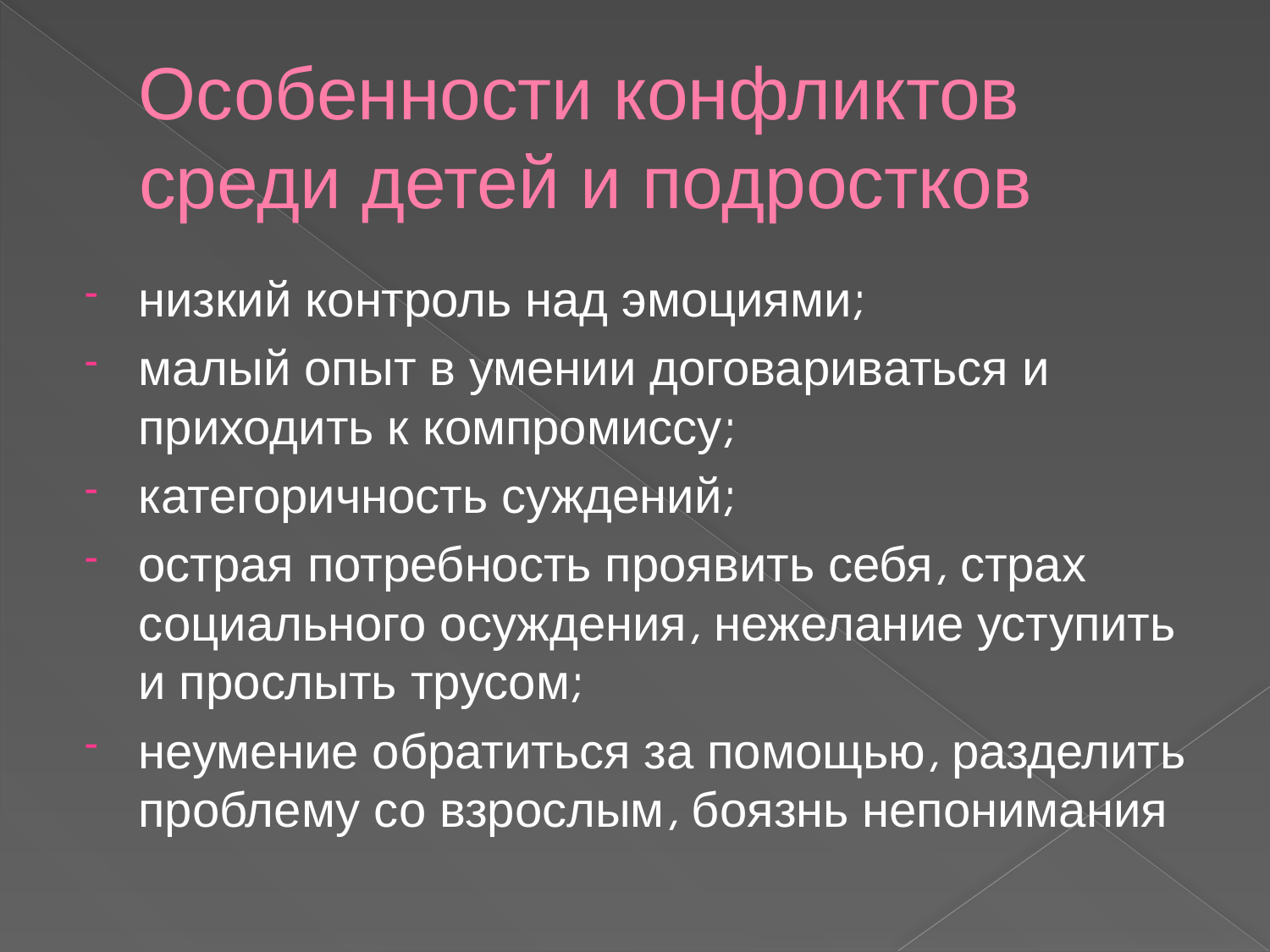

# Особенности конфликтов среди детей и подростков
низкий контроль над эмоциями;
малый опыт в умении договариваться и приходить к компромиссу;
категоричность суждений;
острая потребность проявить себя, страх социального осуждения, нежелание уступить и прослыть трусом;
неумение обратиться за помощью, разделить проблему со взрослым, боязнь непонимания